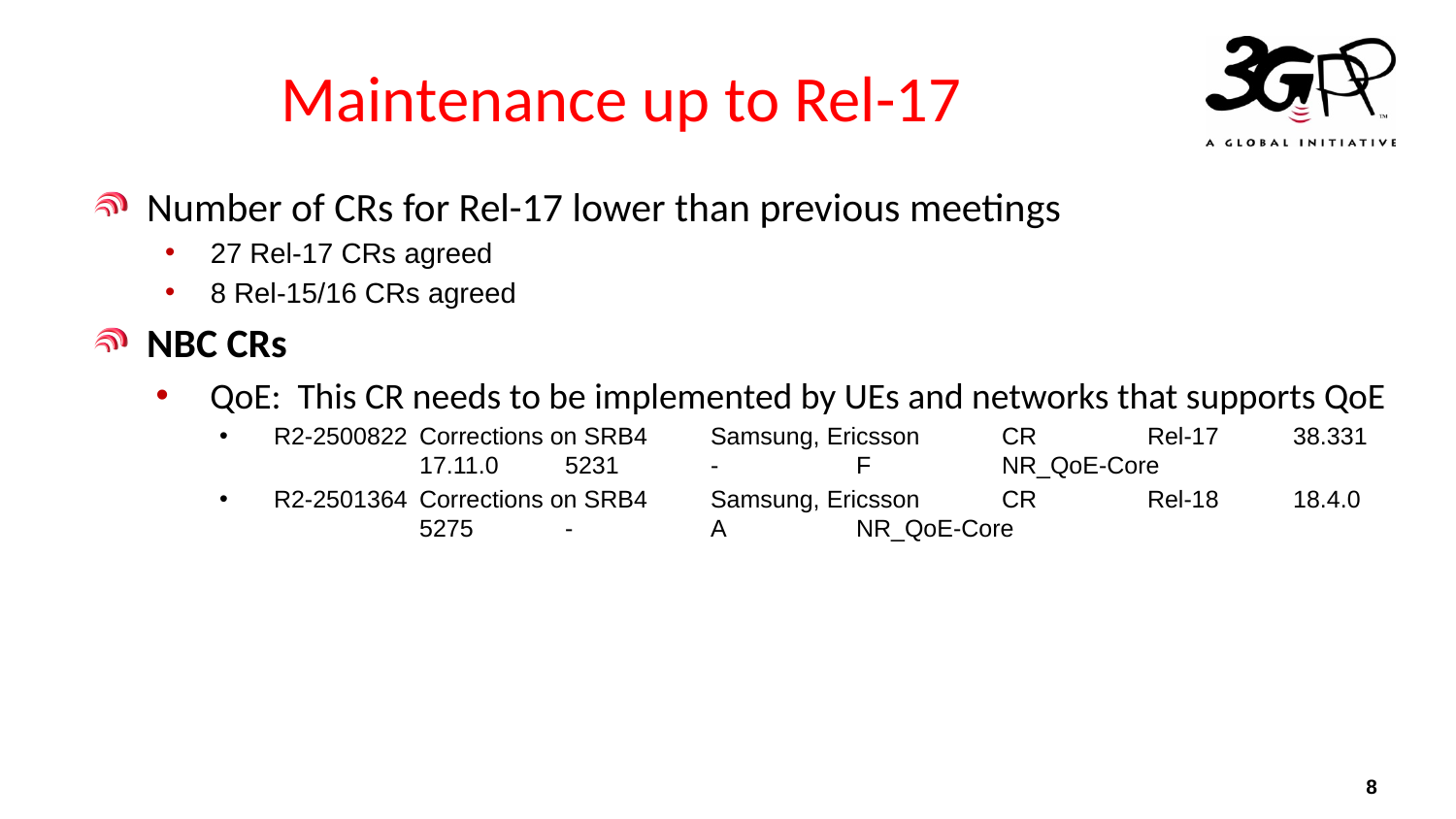

# Maintenance up to Rel-17
Number of CRs for Rel-17 lower than previous meetings
27 Rel-17 CRs agreed
8 Rel-15/16 CRs agreed
NBC CRs
QoE:  This CR needs to be implemented by UEs and networks that supports QoE
R2-2500822	Corrections on SRB4	Samsung, Ericsson	CR	Rel-17	38.331	17.11.0	5231	-	F	NR_QoE-Core
R2-2501364	Corrections on SRB4	Samsung, Ericsson	CR	Rel-18	18.4.0	5275	-	A	NR_QoE-Core